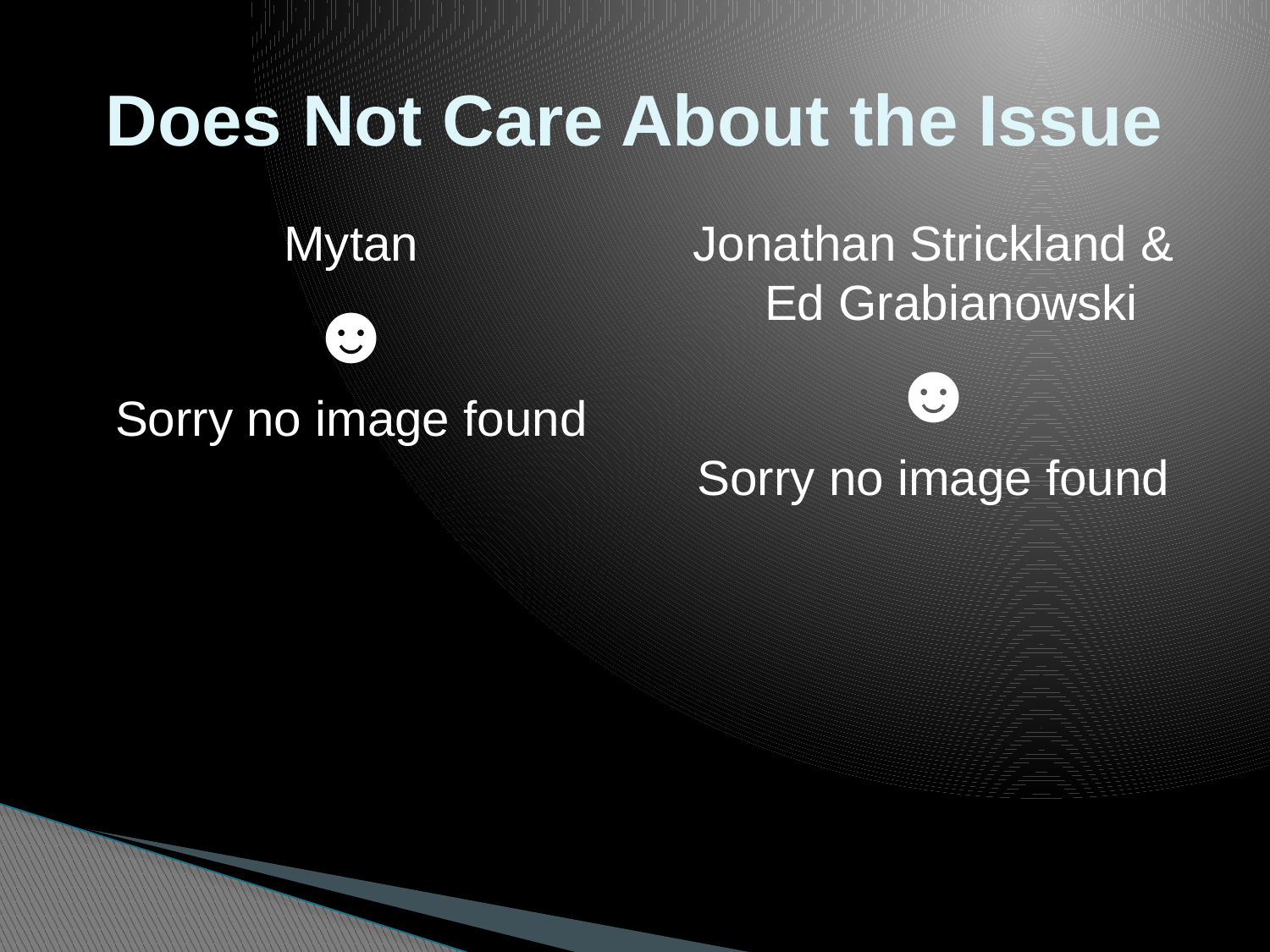

# Does Not Care About the Issue
Mytan
☻
Sorry no image found

Jonathan Strickland & Ed Grabianowski
☻
Sorry no image found